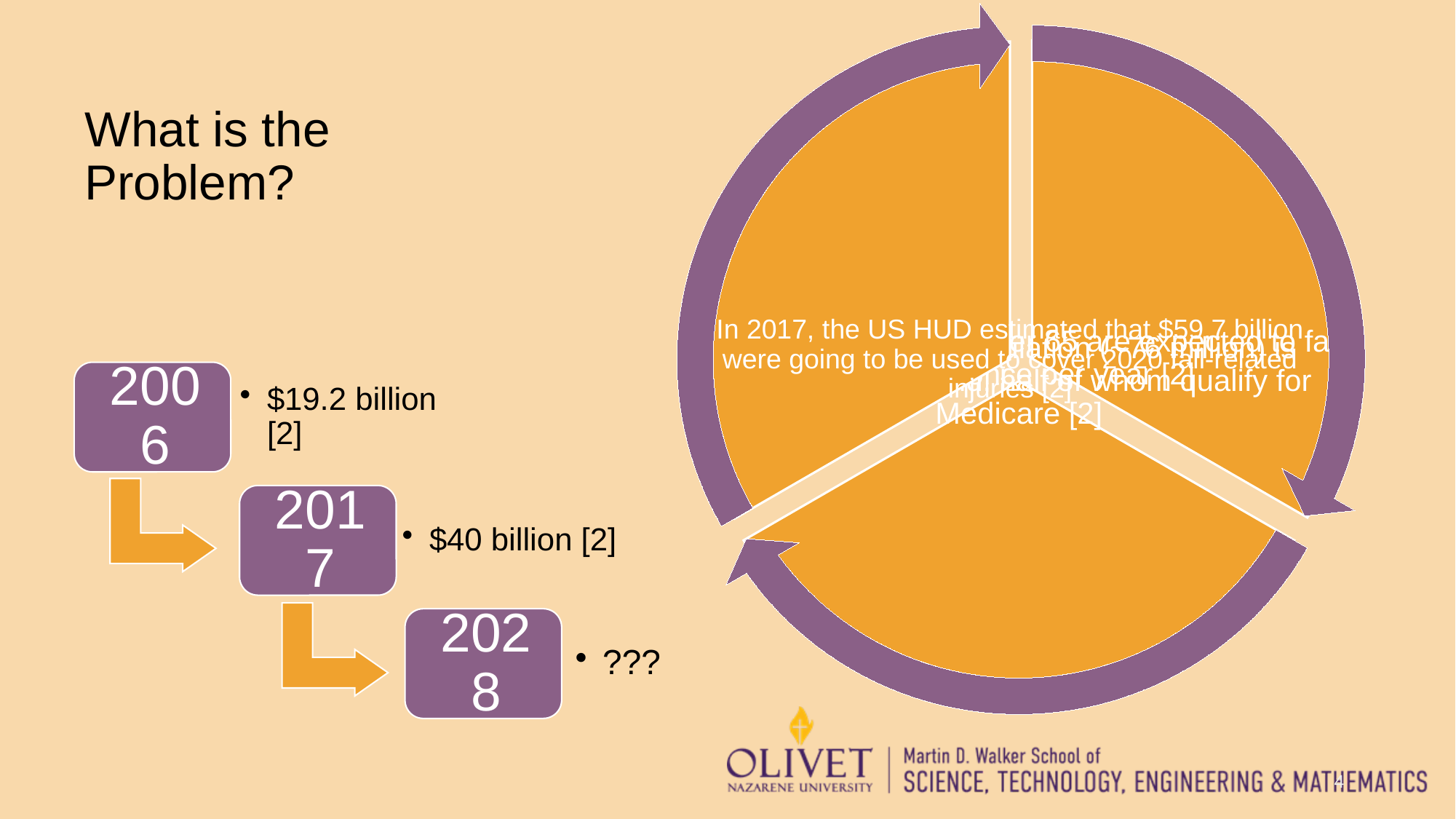

One third of adults over 65 are expected to fall at least once per year [2]
“Baby boomer” population (~76 million) is above 74 years old, half of whom qualify for Medicare [2]
In 2017, the US HUD estimated that $59.7 billion were going to be used to cover 2020 fall-related injuries [2]
# What is the Problem?
2006
$19.2 billion [2]
2017
$40 billion [2]
2028
???
4